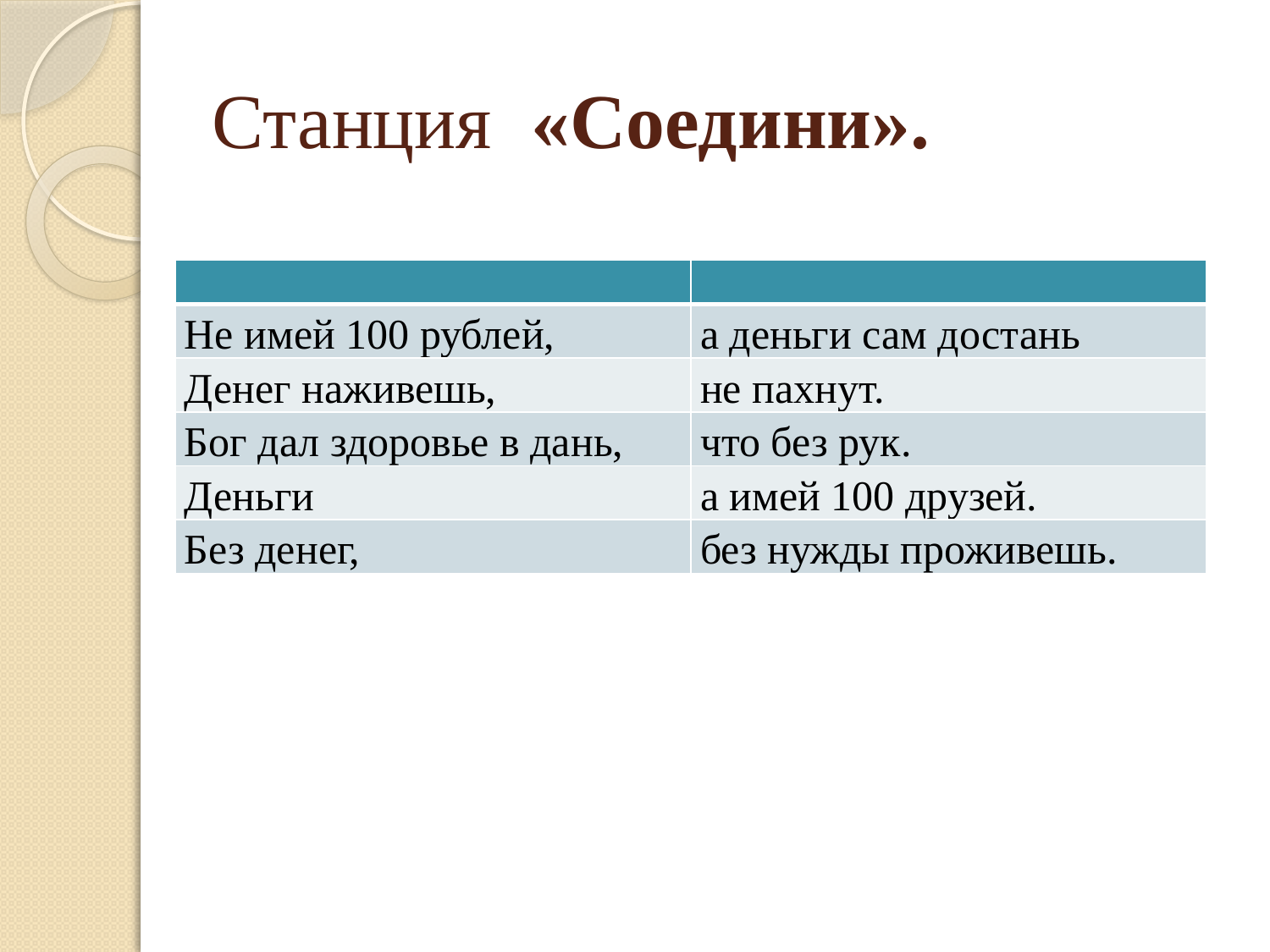

# Станция  «Соедини».
|  |  |
| --- | --- |
| Не имей 100 рублей, | а деньги сам достань |
| Денег наживешь, | не пахнут. |
| Бог дал здоровье в дань, | что без рук. |
| Деньги | а имей 100 друзей. |
| Без денег, | без нужды проживешь. |